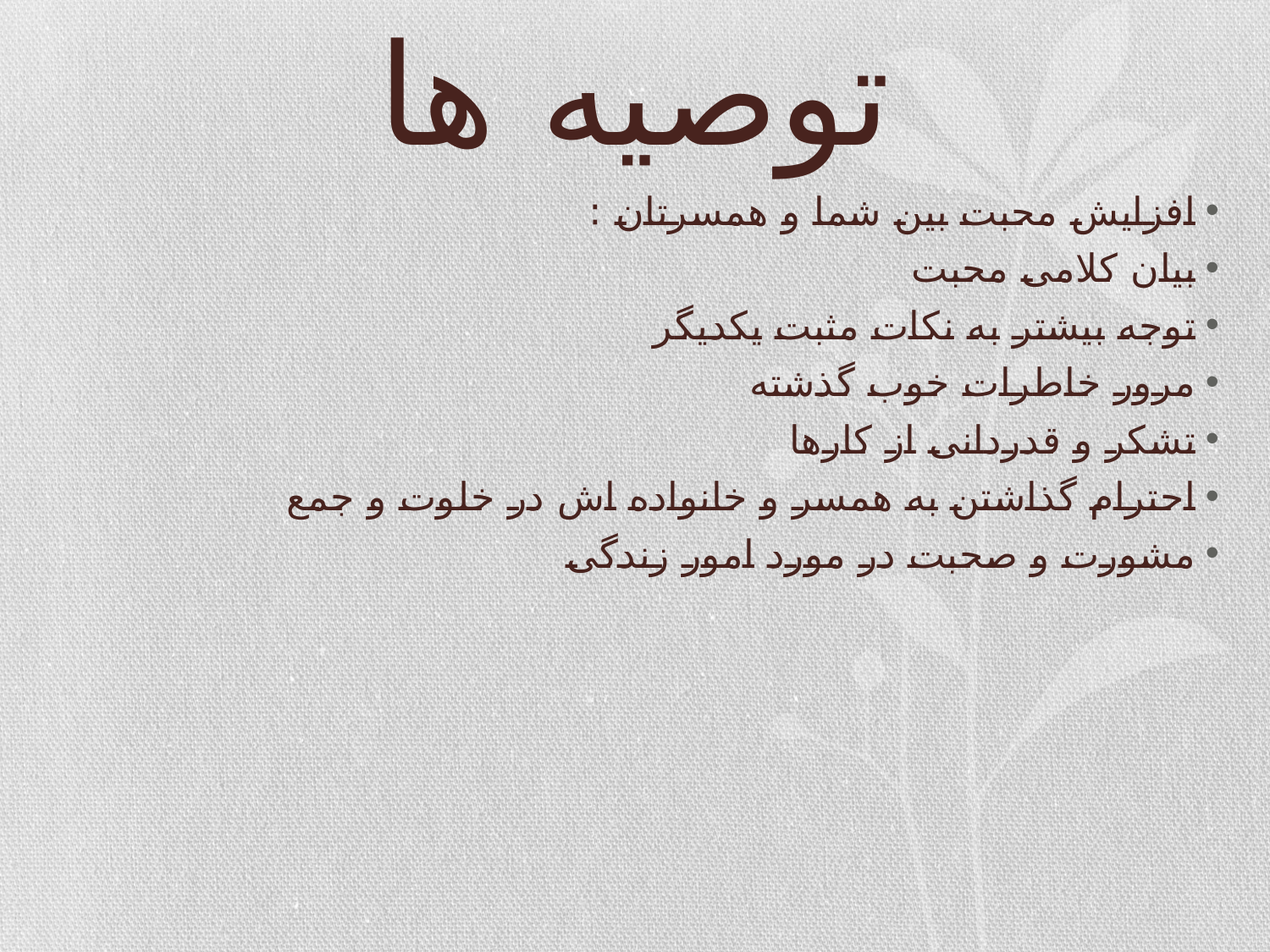

# توصیه ها
افزایش محبت بین شما و همسرتان :
بیان کلامی محبت
توجه بیشتر به نکات مثبت یکدیگر
مرور خاطرات خوب گذشته
تشکر و قدردانی از کارها
احترام گذاشتن به همسر و خانواده اش در خلوت و جمع
مشورت و صحبت در مورد امور زندگی